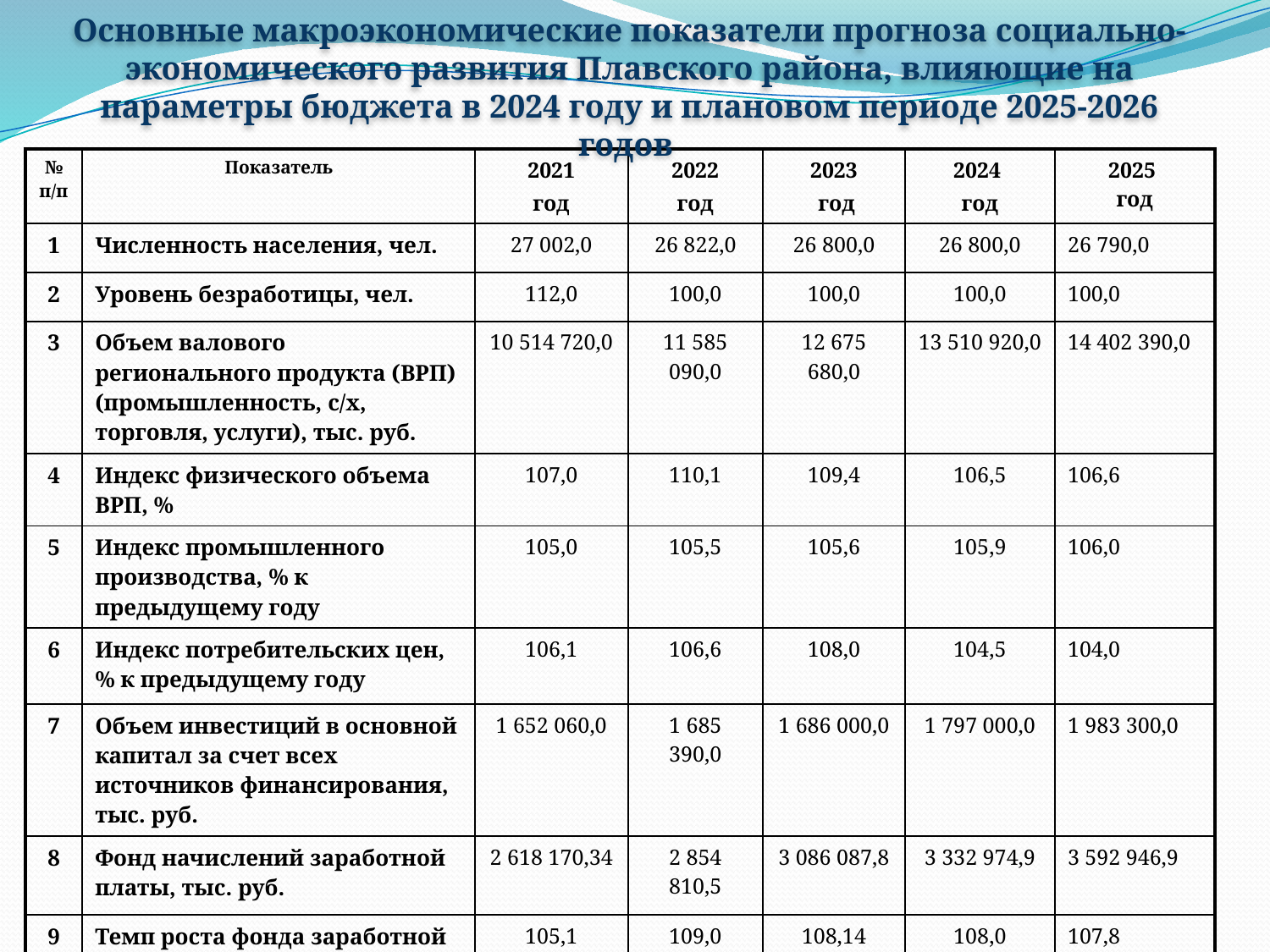

Основные макроэкономические показатели прогноза социально-экономического развития Плавского района, влияющие на параметры бюджета в 2024 году и плановом периоде 2025-2026 годов
| № п/п | Показатель | 2021 год | 2022 год | 2023 год | 2024 год | 2025 год |
| --- | --- | --- | --- | --- | --- | --- |
| 1 | Численность населения, чел. | 27 002,0 | 26 822,0 | 26 800,0 | 26 800,0 | 26 790,0 |
| 2 | Уровень безработицы, чел. | 112,0 | 100,0 | 100,0 | 100,0 | 100,0 |
| 3 | Объем валового регионального продукта (ВРП) (промышленность, с/х, торговля, услуги), тыс. руб. | 10 514 720,0 | 11 585 090,0 | 12 675 680,0 | 13 510 920,0 | 14 402 390,0 |
| 4 | Индекс физического объема ВРП, % | 107,0 | 110,1 | 109,4 | 106,5 | 106,6 |
| 5 | Индекс промышленного производства, % к предыдущему году | 105,0 | 105,5 | 105,6 | 105,9 | 106,0 |
| 6 | Индекс потребительских цен, % к предыдущему году | 106,1 | 106,6 | 108,0 | 104,5 | 104,0 |
| 7 | Объем инвестиций в основной капитал за счет всех источников финансирования, тыс. руб. | 1 652 060,0 | 1 685 390,0 | 1 686 000,0 | 1 797 000,0 | 1 983 300,0 |
| 8 | Фонд начислений заработной платы, тыс. руб. | 2 618 170,34 | 2 854 810,5 | 3 086 087,8 | 3 332 974,9 | 3 592 946,9 |
| 9 | Темп роста фонда заработной платы, % | 105,1 | 109,0 | 108,14 | 108,0 | 107,8 |